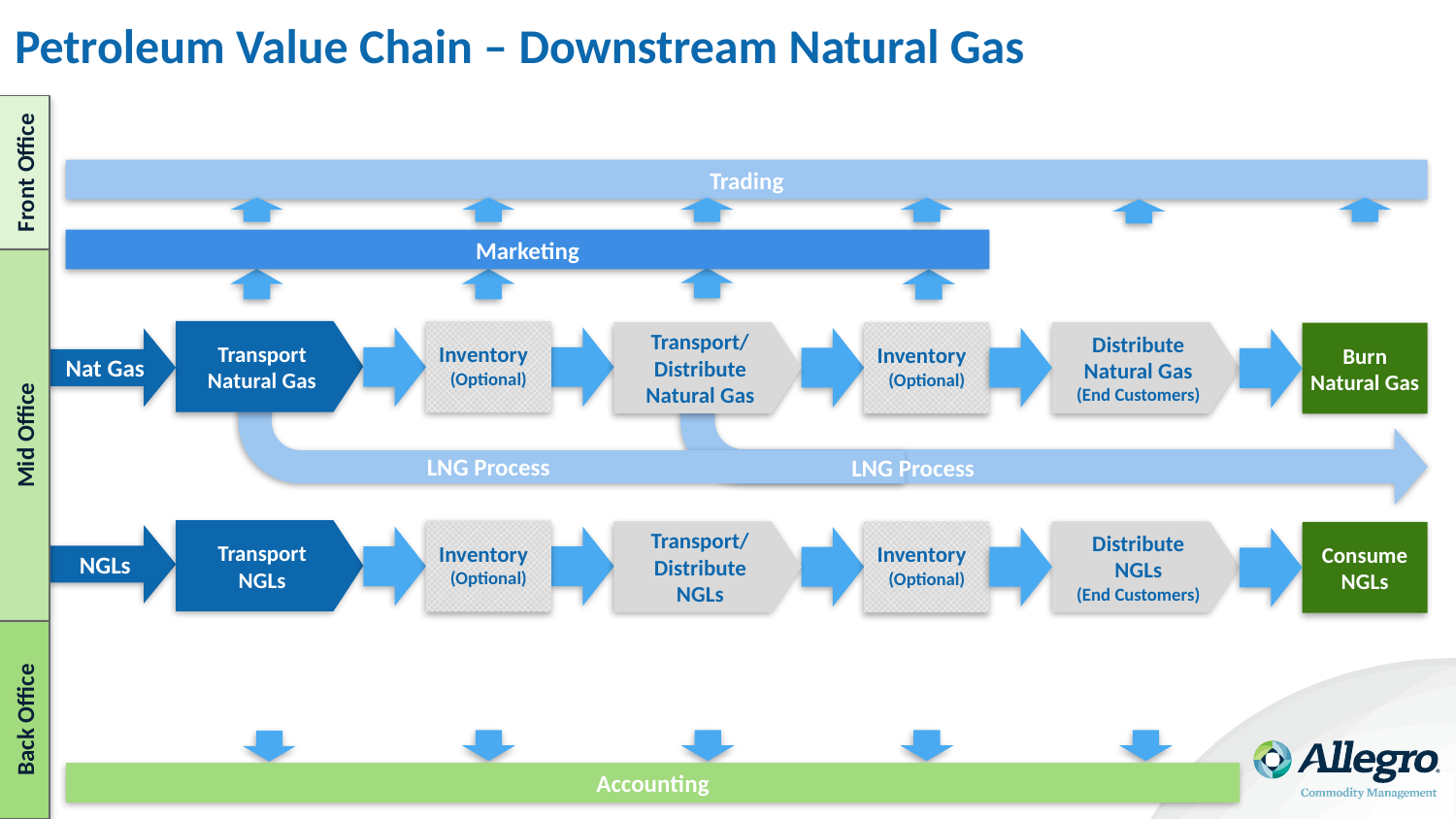

# Petroleum Value Chain – Downstream Natural Gas
Front Office
Trading

Marketing

Transport
Natural Gas
Inventory
(Optional)
Transport/
Distribute
Natural Gas
Inventory
(Optional)
Distribute
Natural Gas
(End Customers)
Burn
Natural Gas

Nat Gas

Mid Office
LNG Process
LNG Process
Transport
NGLs
Inventory
(Optional)
Transport/
Distribute
NGLs
Inventory
(Optional)
Distribute
NGLs
(End Customers)
Consume
NGLs
NGLs

NGLs
NGLs
Back Office

Accounting